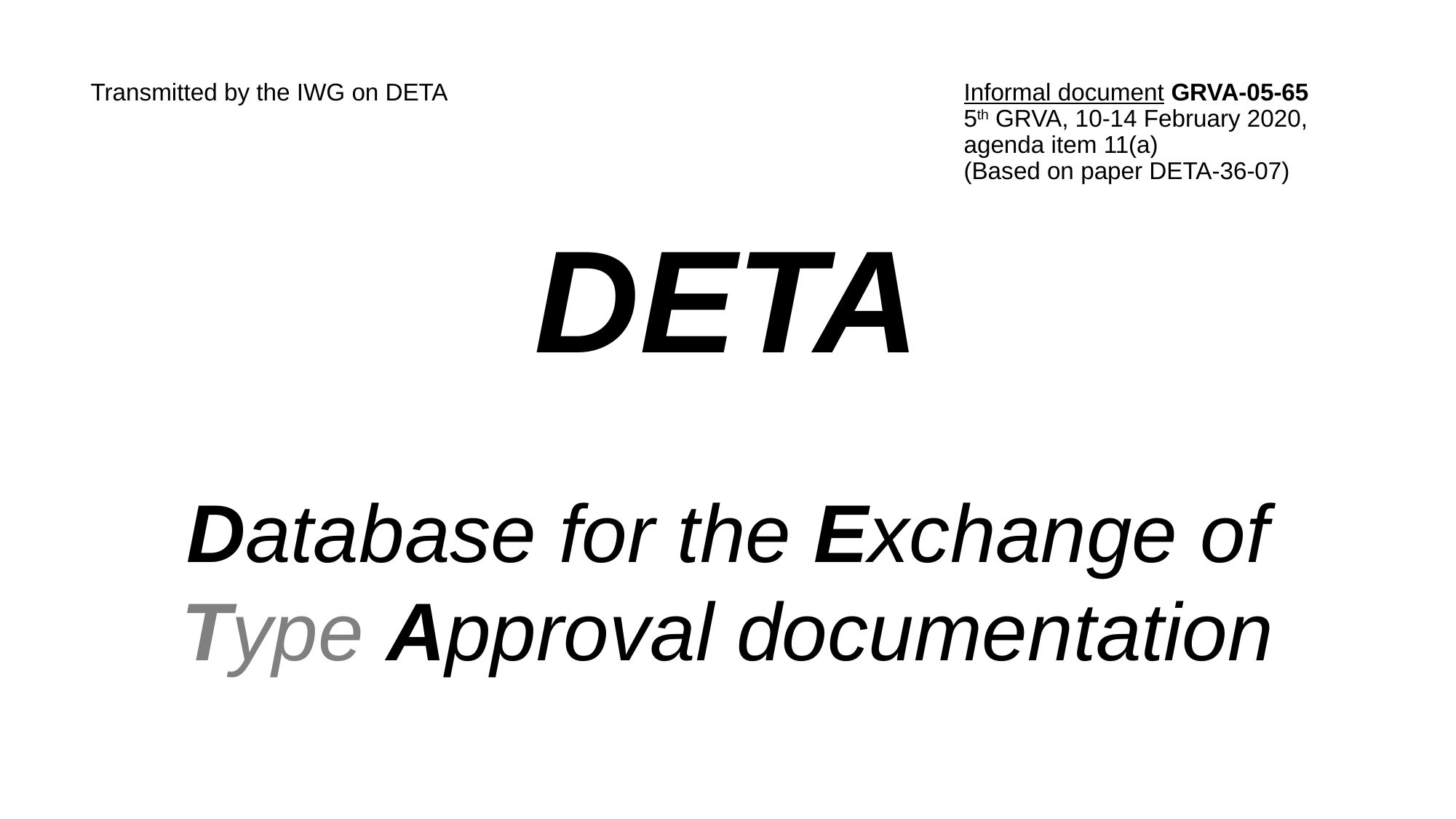

# Transmitted by the IWG on DETA					Informal document GRVA-05-65 5th GRVA, 10-14 February 2020, agenda item 11(a) 										(Based on paper DETA-36-07)
DETA
Database for the Exchange of Type Approval documentation
1